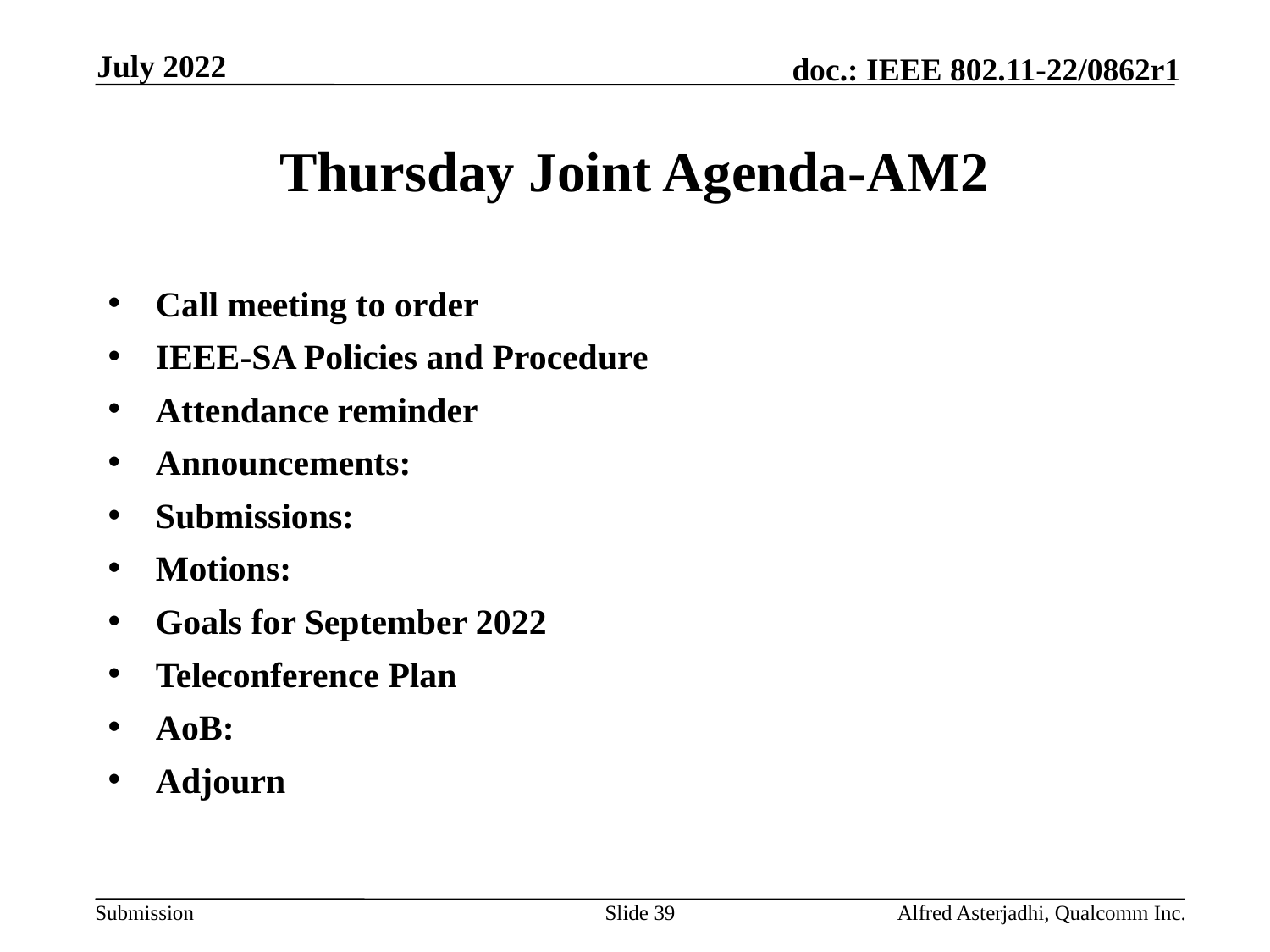

July 2022
# Thursday Joint Agenda-AM2
Call meeting to order
IEEE-SA Policies and Procedure
Attendance reminder
Announcements:
Submissions:
Motions:
Goals for September 2022
Teleconference Plan
AoB:
Adjourn
Slide 39
Alfred Asterjadhi, Qualcomm Inc.